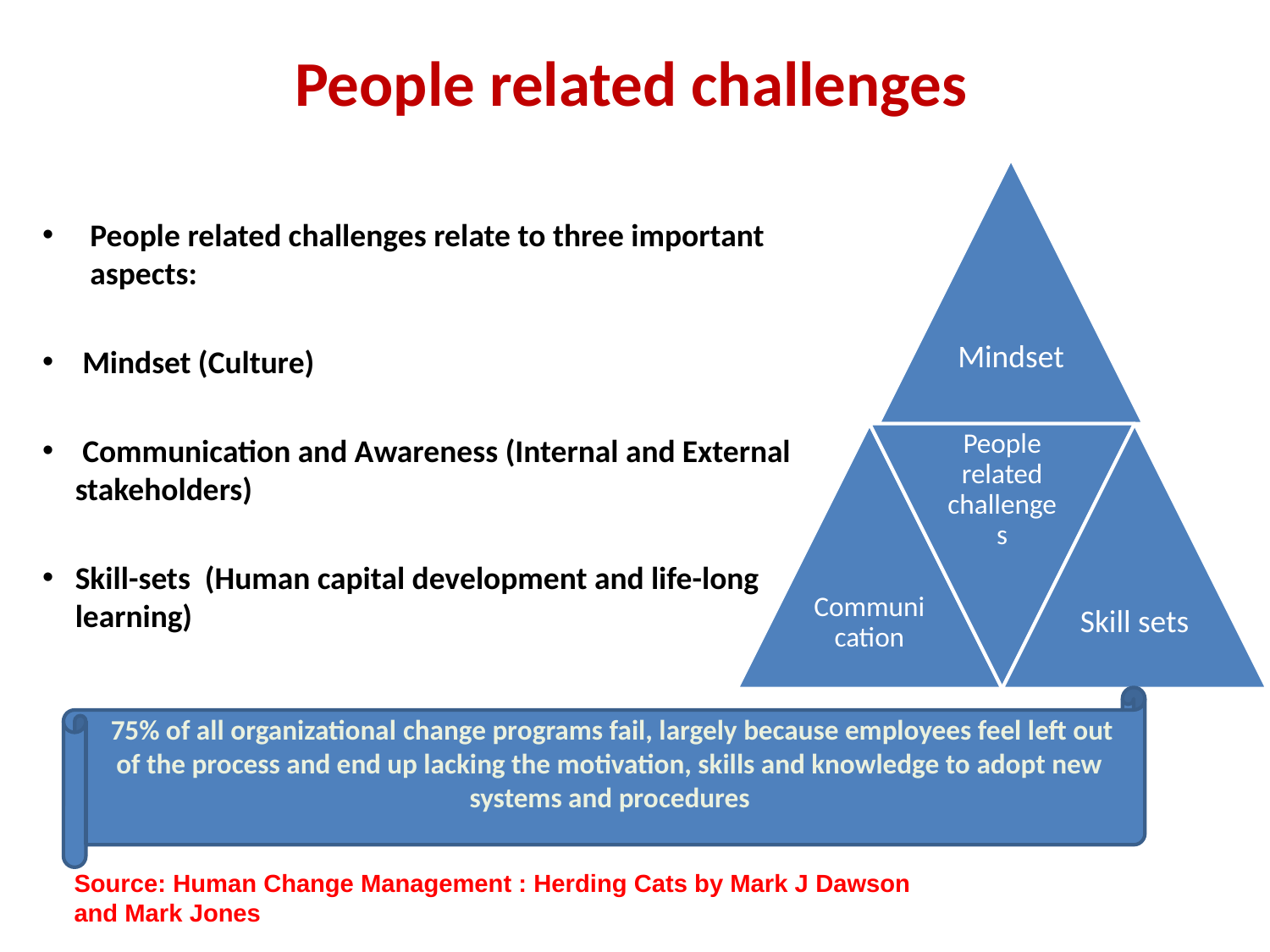

# People related challenges
Mindset
Communication
People related challenges
Skill sets
People related challenges relate to three important aspects:

 Mindset (Culture)

 Communication and Awareness (Internal and External stakeholders)

Skill-sets  (Human capital development and life-long learning)
 75% of all organizational change programs fail, largely because employees feel left out of the process and end up lacking the motivation, skills and knowledge to adopt new systems and procedures

Source: Human Change Management : Herding Cats by Mark J Dawson and Mark Jones